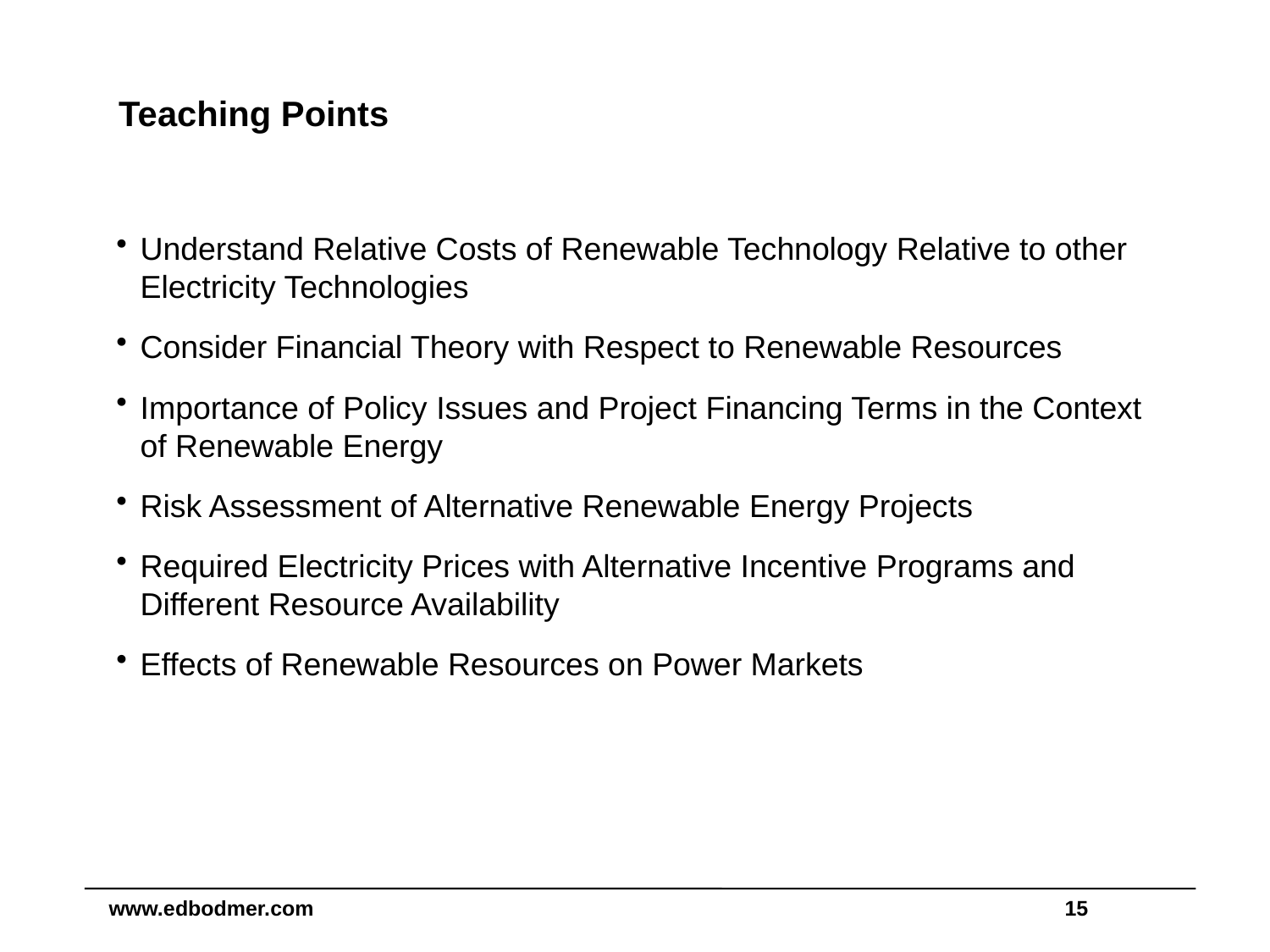

# Teaching Points
Understand Relative Costs of Renewable Technology Relative to other Electricity Technologies
Consider Financial Theory with Respect to Renewable Resources
Importance of Policy Issues and Project Financing Terms in the Context of Renewable Energy
Risk Assessment of Alternative Renewable Energy Projects
Required Electricity Prices with Alternative Incentive Programs and Different Resource Availability
Effects of Renewable Resources on Power Markets